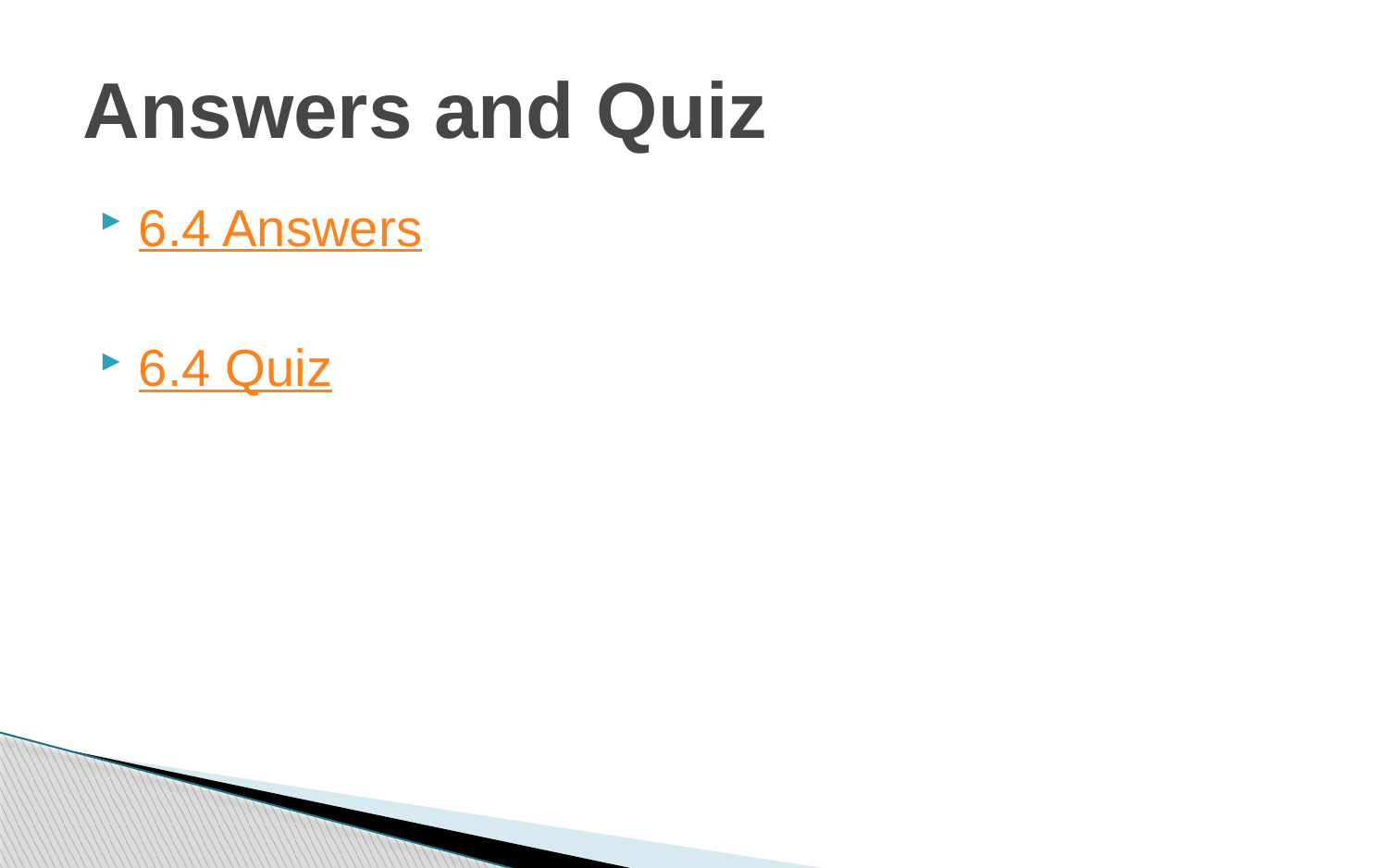

# Answers and Quiz
6.4 Answers

6.4 Quiz